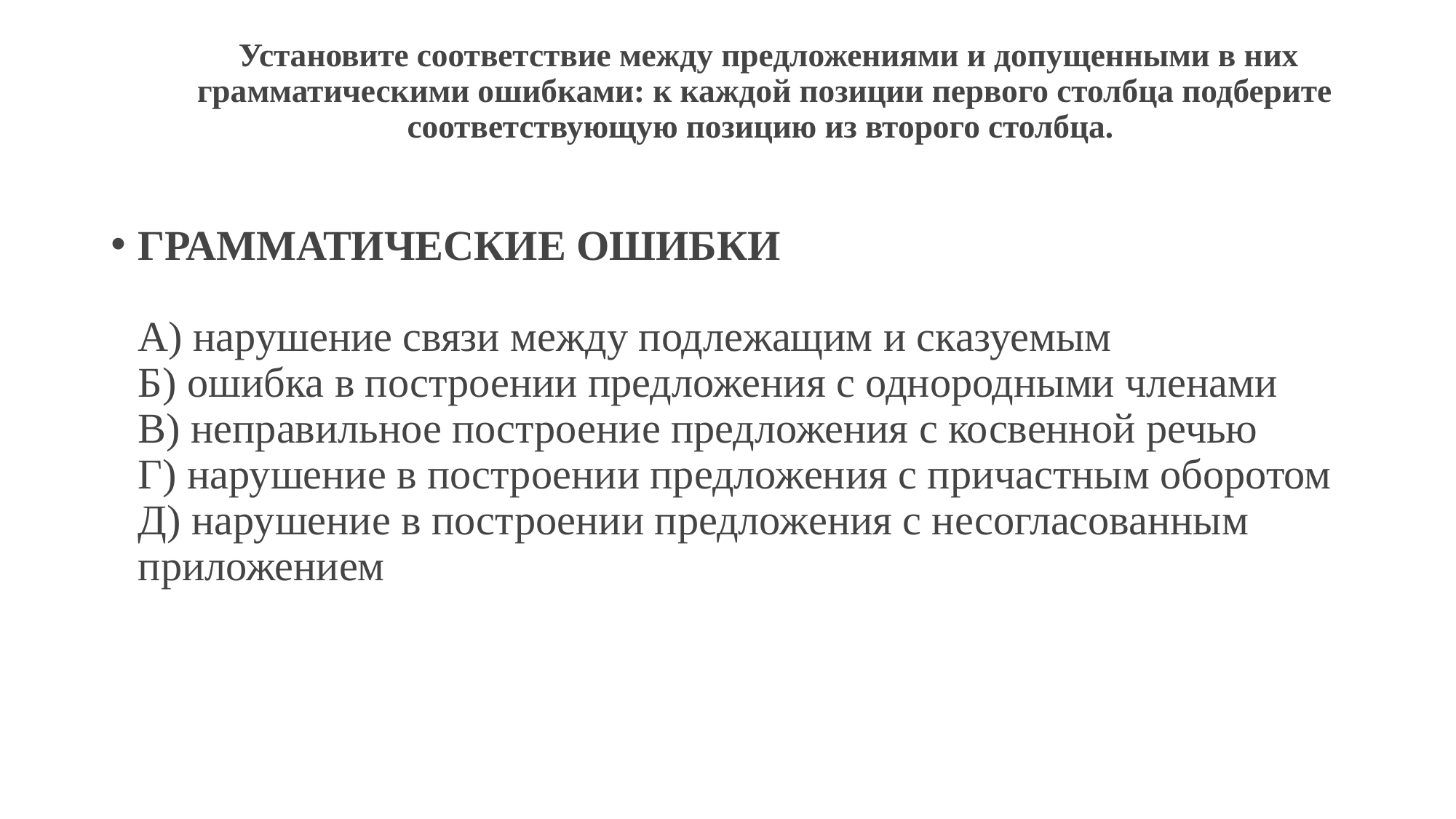

# Установите соответствие между предложениями и допущенными в них грамматическими ошибками: к каждой позиции первого столбца подберите соответствующую позицию из второго столбца.
ГРАММАТИЧЕСКИЕ ОШИБКИ 
А) нарушение связи между подлежащим и сказуемым 
Б) ошибка в построении предложения с однородными членами 
В) неправильное построение предложения с косвенной речью 
Г) нарушение в построении предложения с причастным оборотом 
Д) нарушение в построении предложения с несогласованным приложением